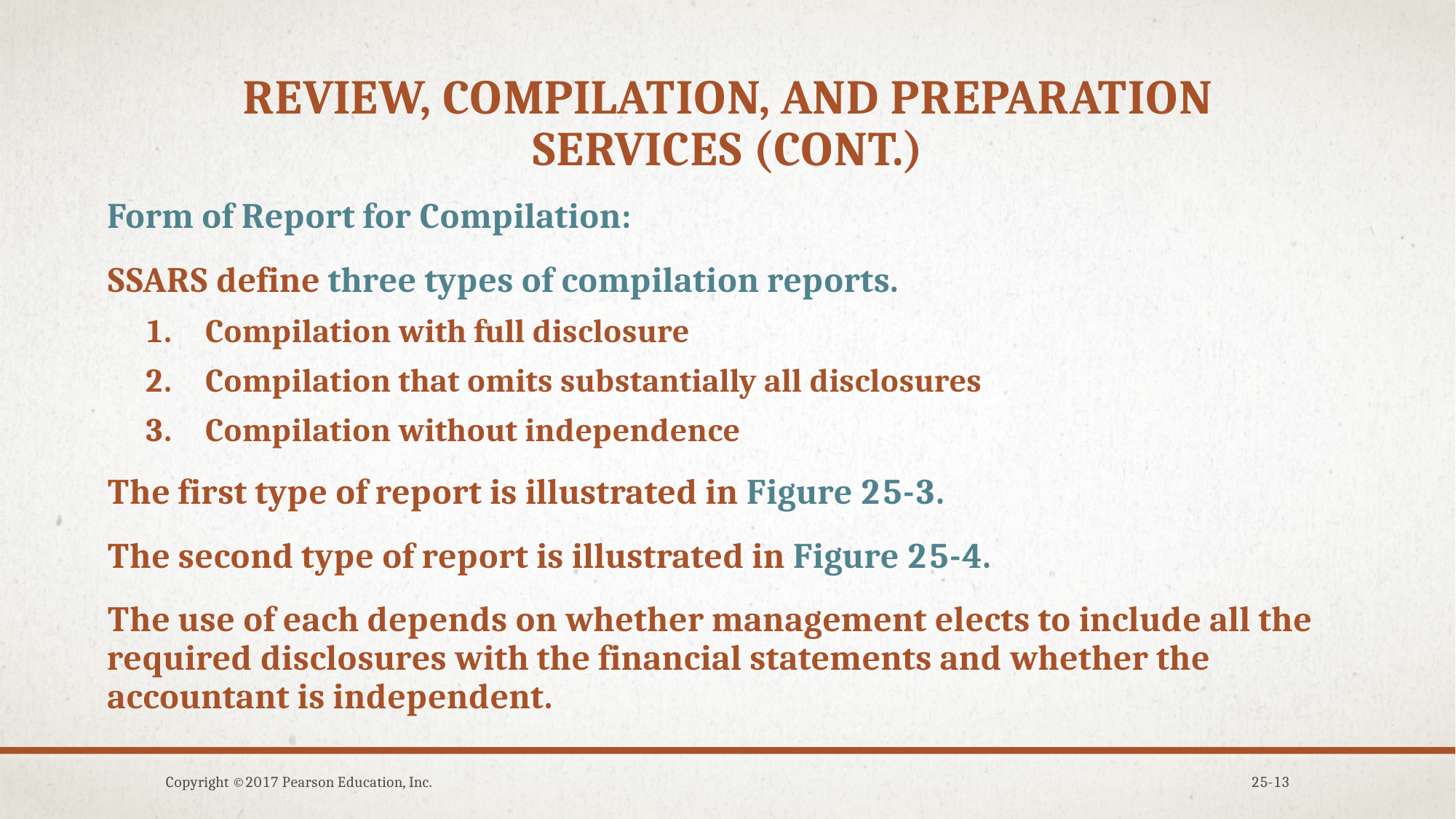

# Review, compilation, and preparation services (cont.)
Form of Report for Compilation:
SSARS define three types of compilation reports.
Compilation with full disclosure
Compilation that omits substantially all disclosures
Compilation without independence
The first type of report is illustrated in Figure 25-3.
The second type of report is illustrated in Figure 25-4.
The use of each depends on whether management elects to include all the required disclosures with the financial statements and whether the accountant is independent.
Copyright ©2017 Pearson Education, Inc.
25-13